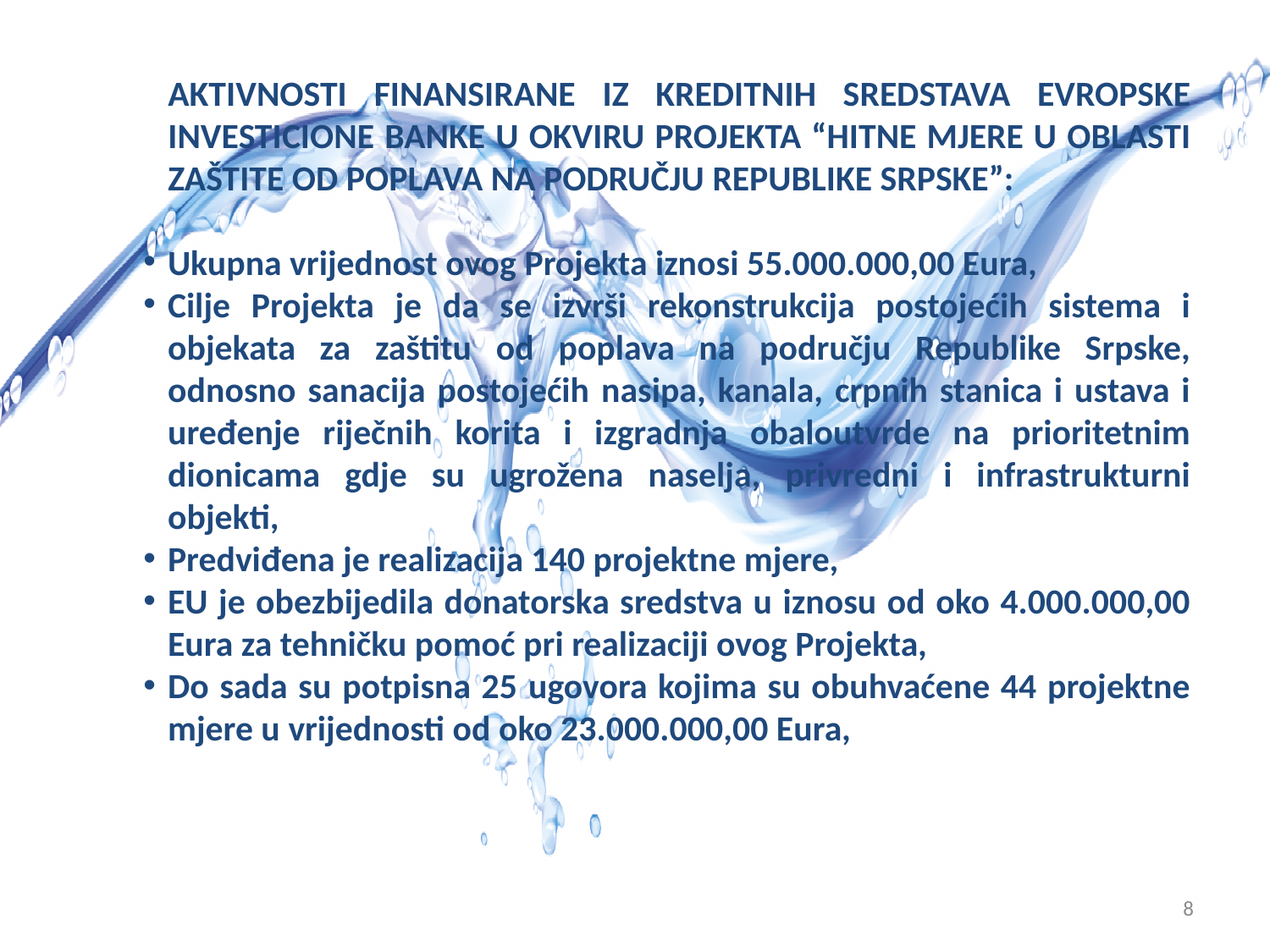

AKTIVNOSTI FINANSIRANE IZ KREDITNIH SREDSTAVA EVROPSKE INVESTICIONE BANKE U OKVIRU PROJEKTA “HITNE MJERE U OBLASTI ZAŠTITE OD POPLAVA NA PODRUČJU REPUBLIKE SRPSKE”:

Ukupna vrijednost ovog Projekta iznosi 55.000.000,00 Eura,
Cilje Projekta je da se izvrši rekonstrukcija postojećih sistema i objekata za zaštitu od poplava na području Republike Srpske, odnosno sanacija postojećih nasipa, kanala, crpnih stanica i ustava i uređenje riječnih korita i izgradnja obaloutvrde na prioritetnim dionicama gdje su ugrožena naselja, privredni i infrastrukturni objekti,
Predviđena je realizacija 140 projektne mjere,
EU je obezbijedila donatorska sredstva u iznosu od oko 4.000.000,00 Eura za tehničku pomoć pri realizaciji ovog Projekta,
Do sada su potpisna 25 ugovora kojima su obuhvaćene 44 projektne mjere u vrijednosti od oko 23.000.000,00 Eura,

8